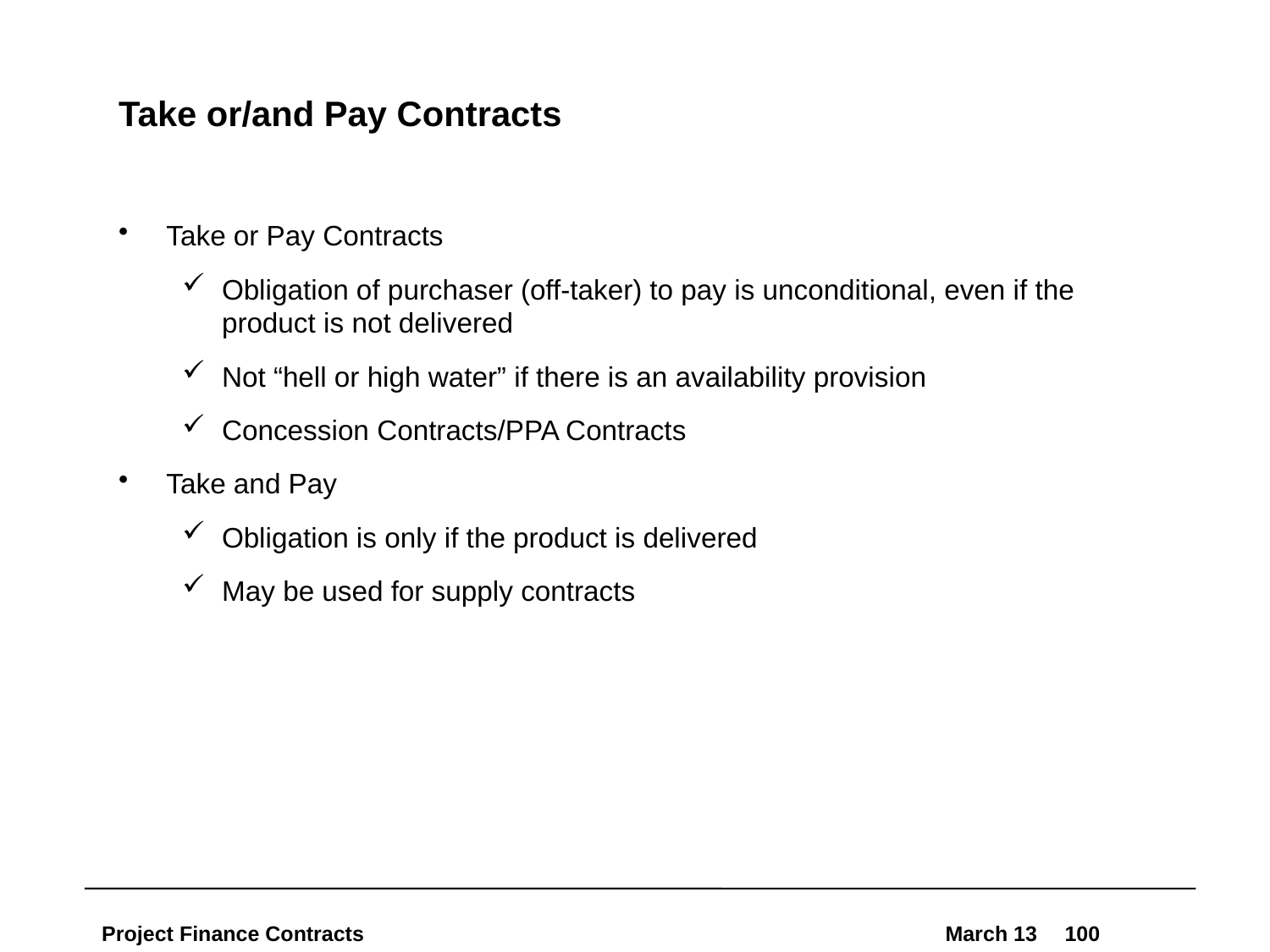

# Take or/and Pay Contracts
Take or Pay Contracts
Obligation of purchaser (off-taker) to pay is unconditional, even if the product is not delivered
Not “hell or high water” if there is an availability provision
Concession Contracts/PPA Contracts
Take and Pay
Obligation is only if the product is delivered
May be used for supply contracts